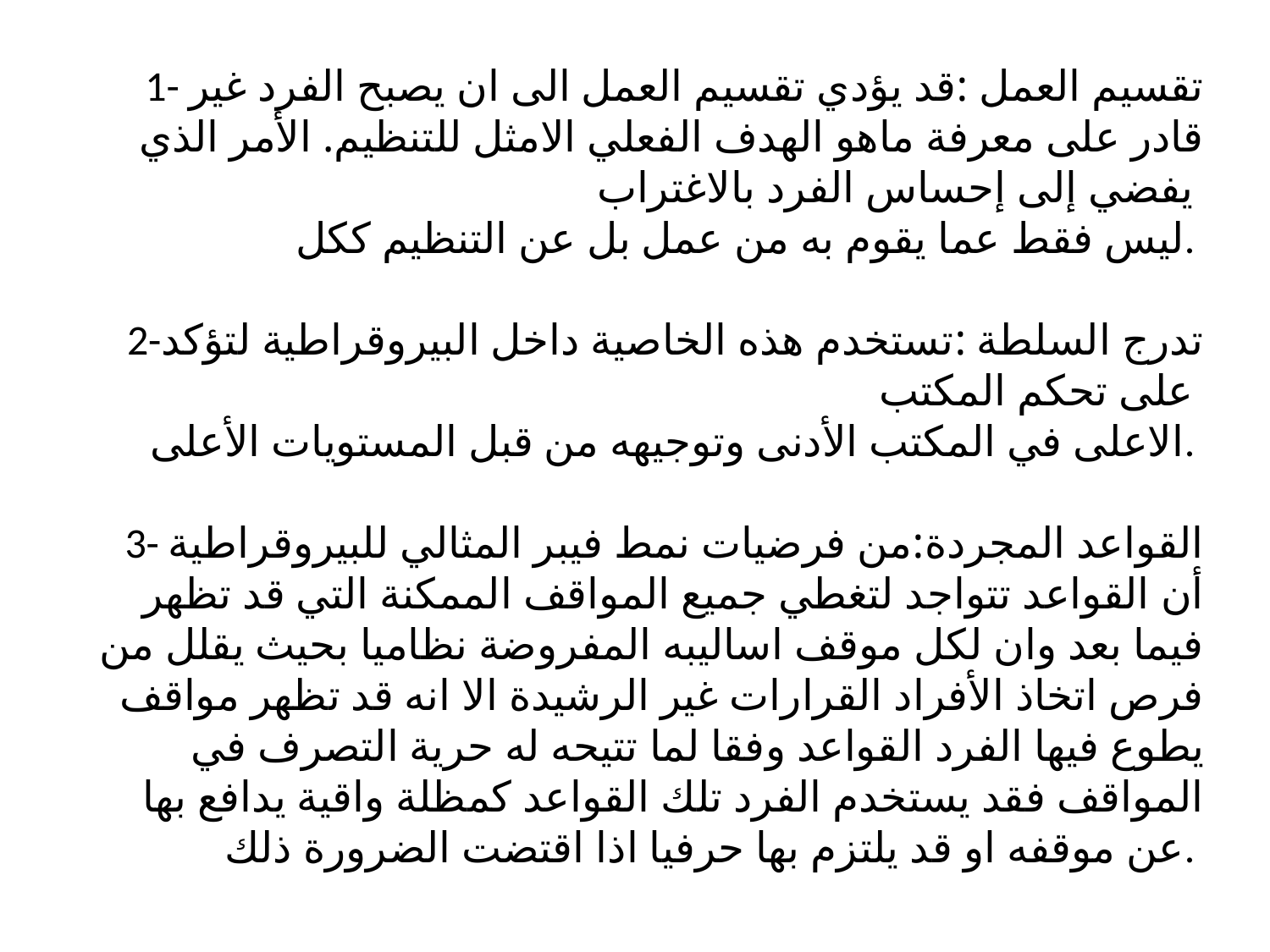

1- تقسيم العمل :قد يؤدي تقسيم العمل الى ان يصبح الفرد غير قادر على معرفة ماهو الهدف الفعلي الامثل للتنظيم. الأمر الذي يفضي إلى إحساس الفرد بالاغتراب
ليس فقط عما يقوم به من عمل بل عن التنظيم ككل.
 
2-تدرج السلطة :تستخدم هذه الخاصية داخل البيروقراطية لتؤكد على تحكم المكتب
الاعلى في المكتب الأدنى وتوجيهه من قبل المستويات الأعلى.
 
3- القواعد المجردة:من فرضيات نمط فيبر المثالي للبيروقراطية أن القواعد تتواجد لتغطي جميع المواقف الممكنة التي قد تظهر فيما بعد وان لكل موقف اساليبه المفروضة نظاميا بحيث يقلل من فرص اتخاذ الأفراد القرارات غير الرشيدة الا انه قد تظهر مواقف يطوع فيها الفرد القواعد وفقا لما تتيحه له حرية التصرف في المواقف فقد يستخدم الفرد تلك القواعد كمظلة واقية يدافع بها عن موقفه او قد يلتزم بها حرفيا اذا اقتضت الضرورة ذلك.